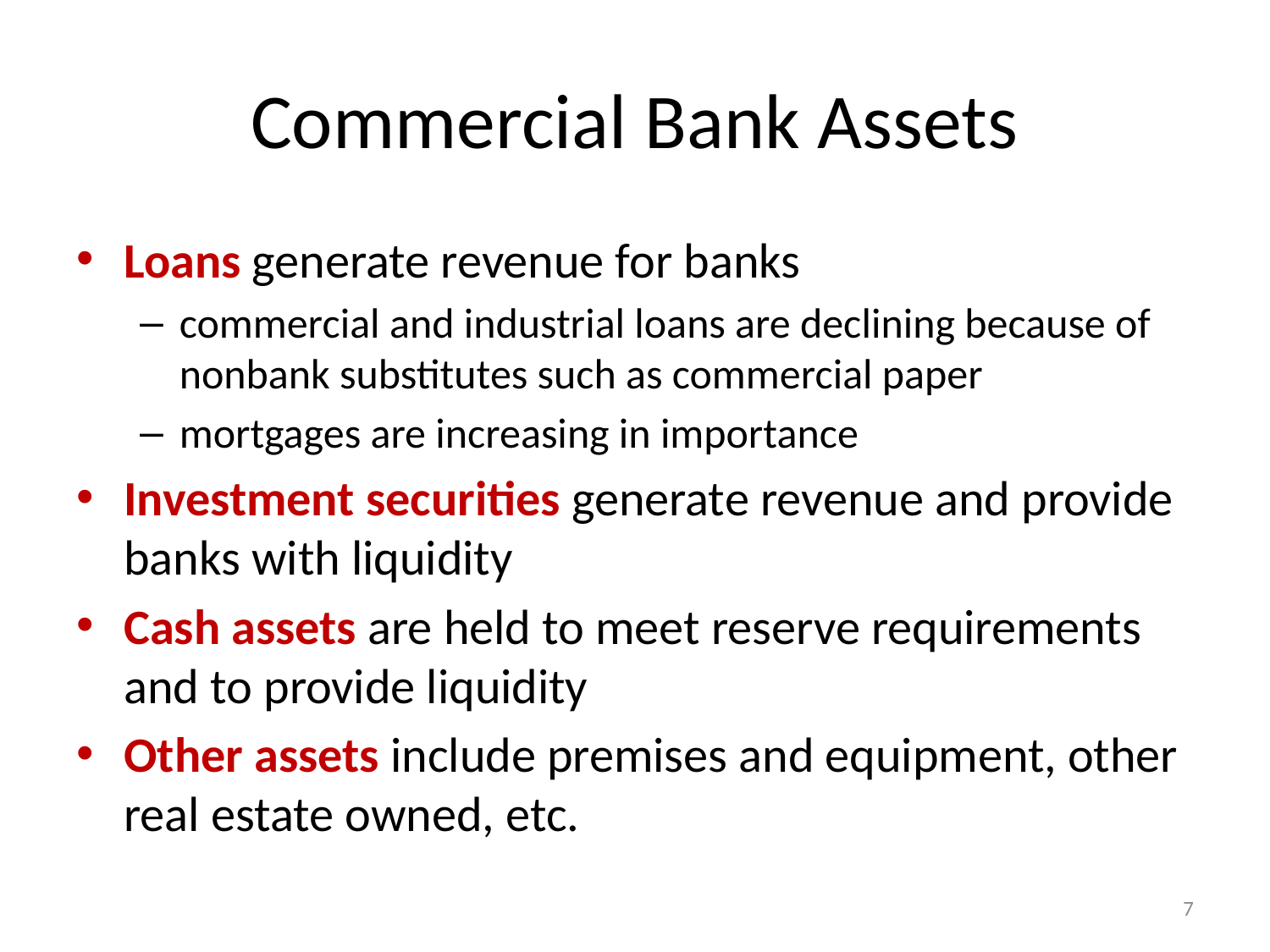

# Commercial Bank Assets
Loans generate revenue for banks
commercial and industrial loans are declining because of nonbank substitutes such as commercial paper
mortgages are increasing in importance
Investment securities generate revenue and provide banks with liquidity
Cash assets are held to meet reserve requirements and to provide liquidity
Other assets include premises and equipment, other real estate owned, etc.

7